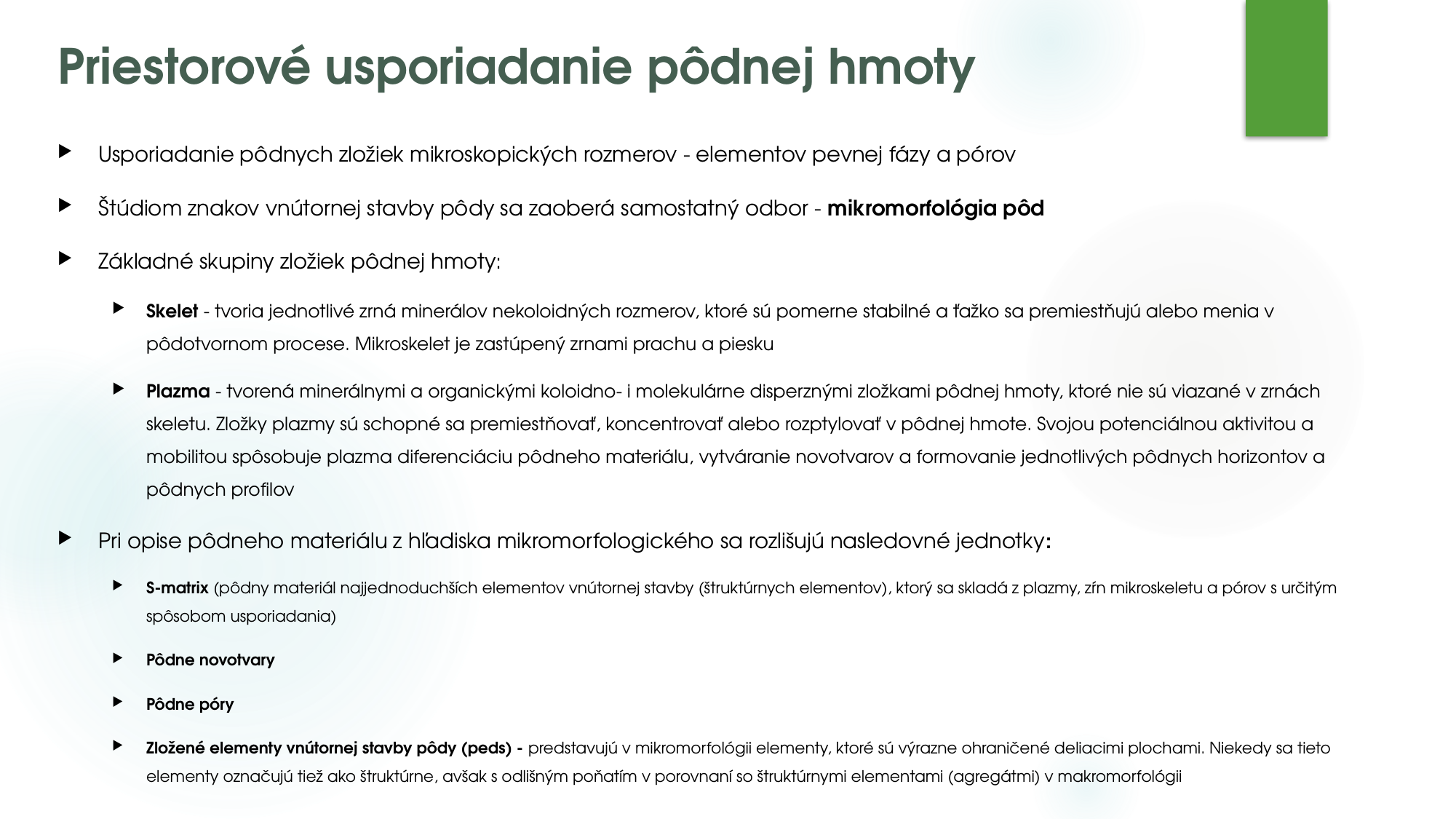

# Priestorové usporiadanie pôdnej hmoty
Usporiadanie pôdnych zložiek mikroskopických rozmerov - elementov pevnej fázy a pórov
Štúdiom znakov vnútornej stavby pôdy sa zaoberá samostatný odbor - mikromorfológia pôd
Základné skupiny zložiek pôdnej hmoty:
Skelet - tvoria jednotlivé zrná minerálov nekoloidných rozmerov, ktoré sú pomerne stabilné a ťažko sa premiestňujú alebo menia v pôdotvornom procese. Mikroskelet je zastúpený zrnami prachu a piesku
Plazma - tvorená minerálnymi a organickými koloidno- i molekulárne disperznými zložkami pôdnej hmoty, ktoré nie sú viazané v zrnách skeletu. Zložky plazmy sú schopné sa premiestňovať, koncentrovať alebo rozptylovať v pôdnej hmote. Svojou potenciálnou aktivitou a mobilitou spôsobuje plazma diferenciáciu pôdneho materiálu, vytváranie novotvarov a formovanie jednotlivých pôdnych horizontov a pôdnych profilov
Pri opise pôdneho materiálu z hľadiska mikromorfologického sa rozlišujú nasledovné jednotky:
S-matrix (pôdny materiál najjednoduchších elementov vnútornej stavby (štruktúrnych elementov), ktorý sa skladá z plazmy, zŕn mikroskeletu a pórov s určitým spôsobom usporiadania)
Pôdne novotvary
Pôdne póry
Zložené elementy vnútornej stavby pôdy (peds) - predstavujú v mikromorfológii elementy, ktoré sú výrazne ohraničené deliacimi plochami. Niekedy sa tieto elementy označujú tiež ako štruktúrne, avšak s odlišným poňatím v porovnaní so štruktúrnymi elementami (agregátmi) v makromorfológii